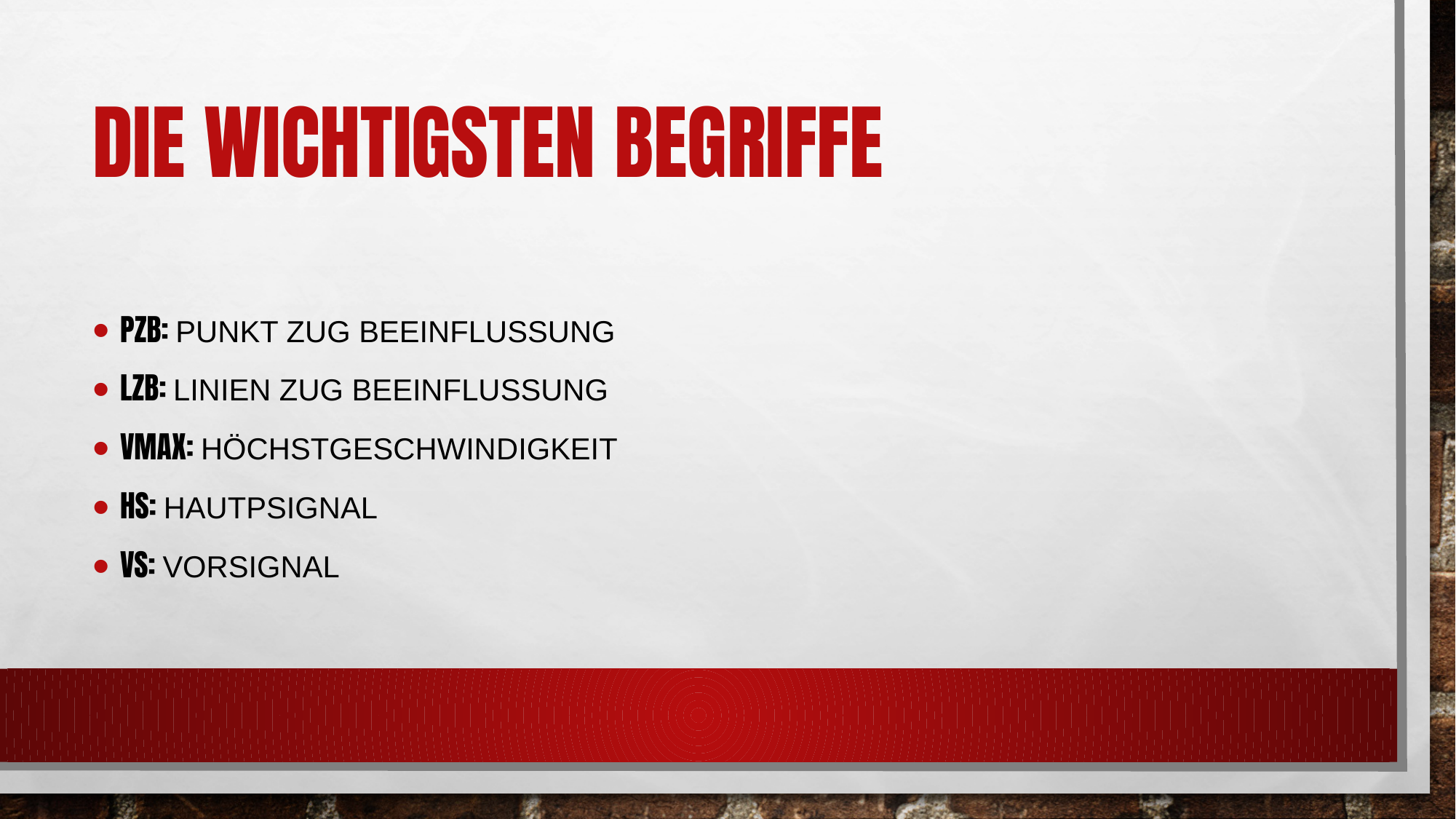

# Die wichtigsten begriffe
Pzb: punkt zug beeinflussung
Lzb: linien zug beeinflussung
vmax: höchstgeschwindigkeit
Hs: hautpsignal
Vs: vorsignal